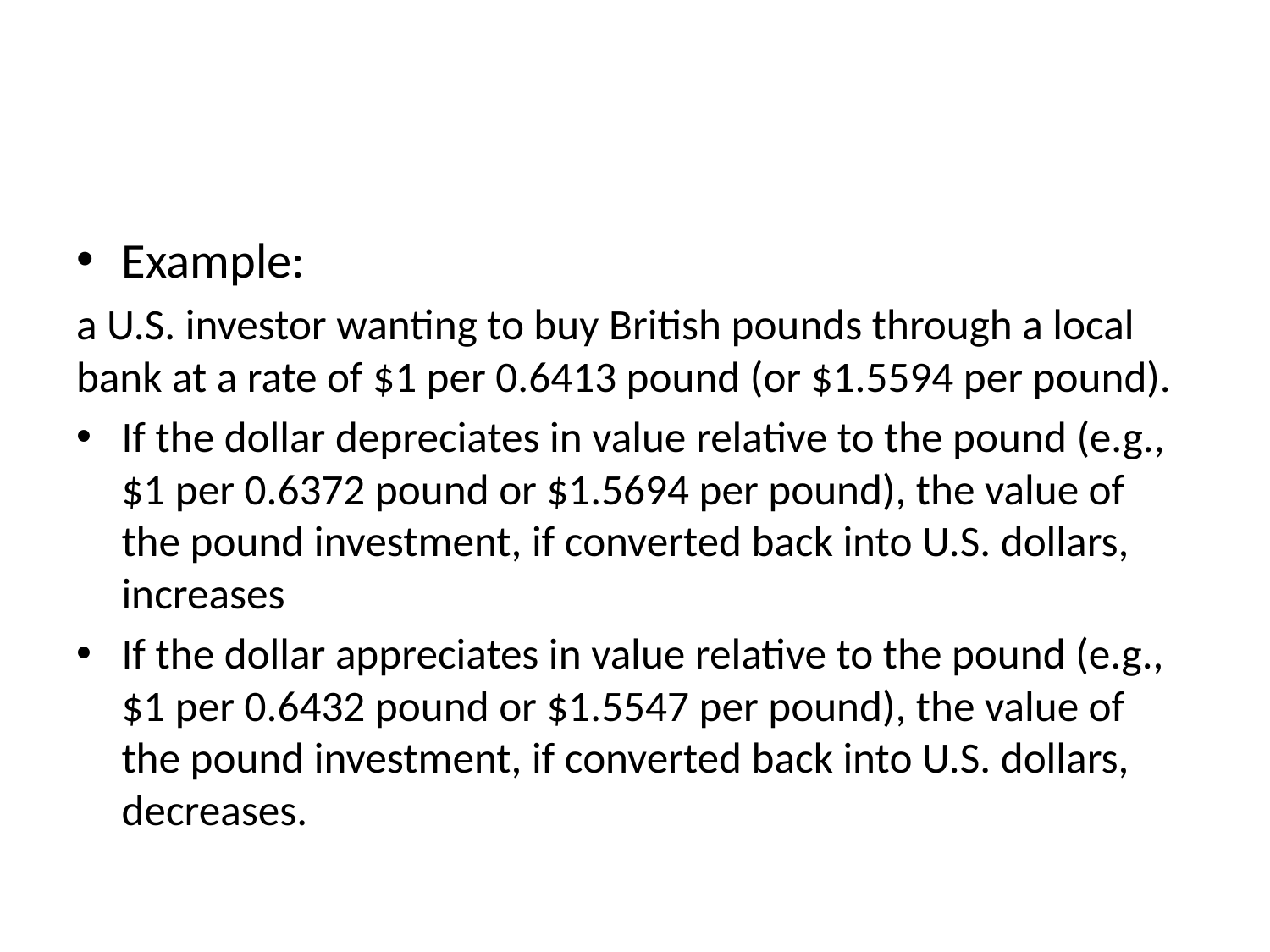

#
Example:
a U.S. investor wanting to buy British pounds through a local bank at a rate of $1 per 0.6413 pound (or $1.5594 per pound).
If the dollar depreciates in value relative to the pound (e.g., $1 per 0.6372 pound or $1.5694 per pound), the value of the pound investment, if converted back into U.S. dollars, increases
If the dollar appreciates in value relative to the pound (e.g., $1 per 0.6432 pound or $1.5547 per pound), the value of the pound investment, if converted back into U.S. dollars, decreases.